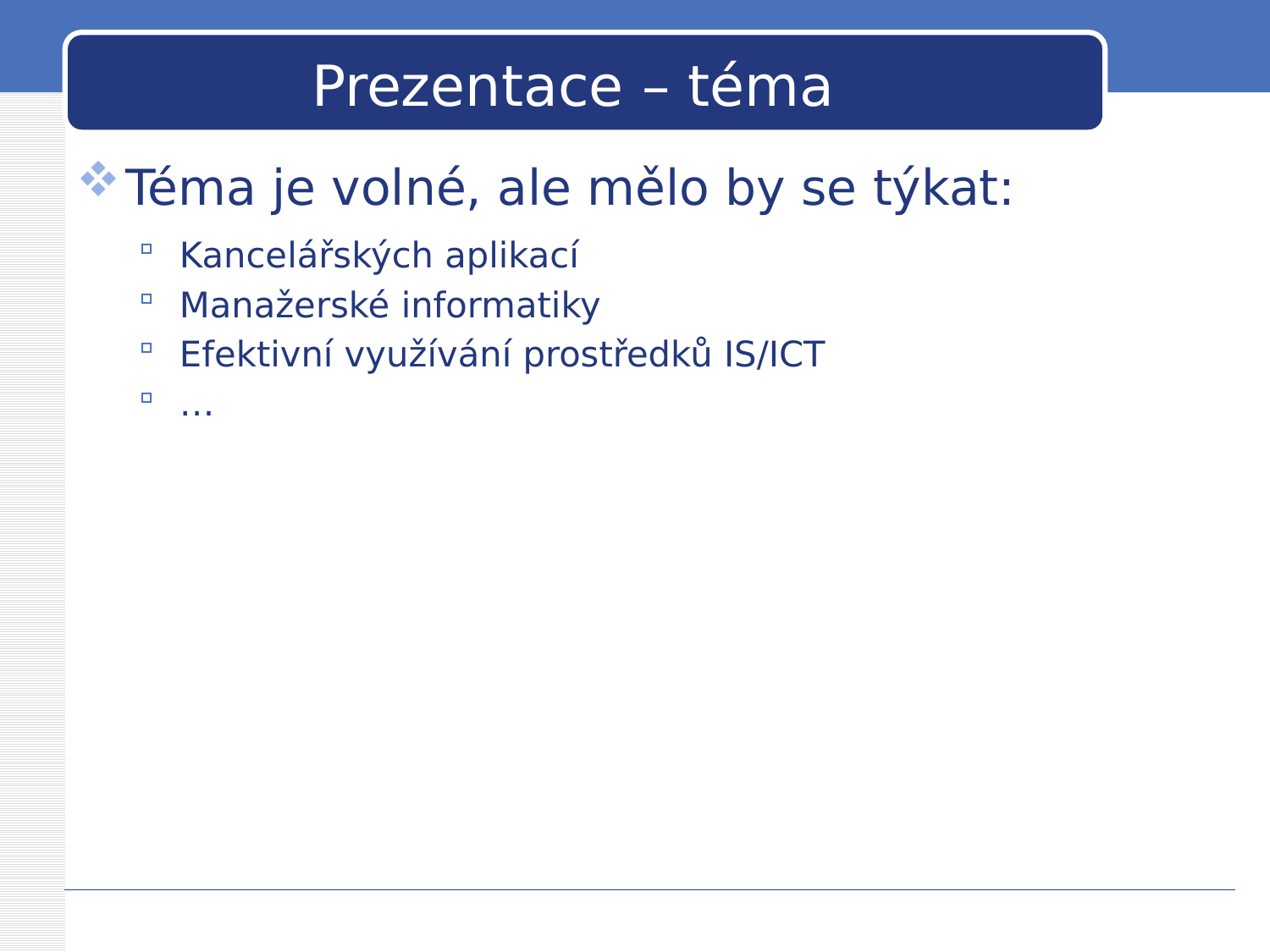

# Prezentace – téma
Téma je volné, ale mělo by se týkat:
Kancelářských aplikací
Manažerské informatiky
Efektivní využívání prostředků IS/ICT
…